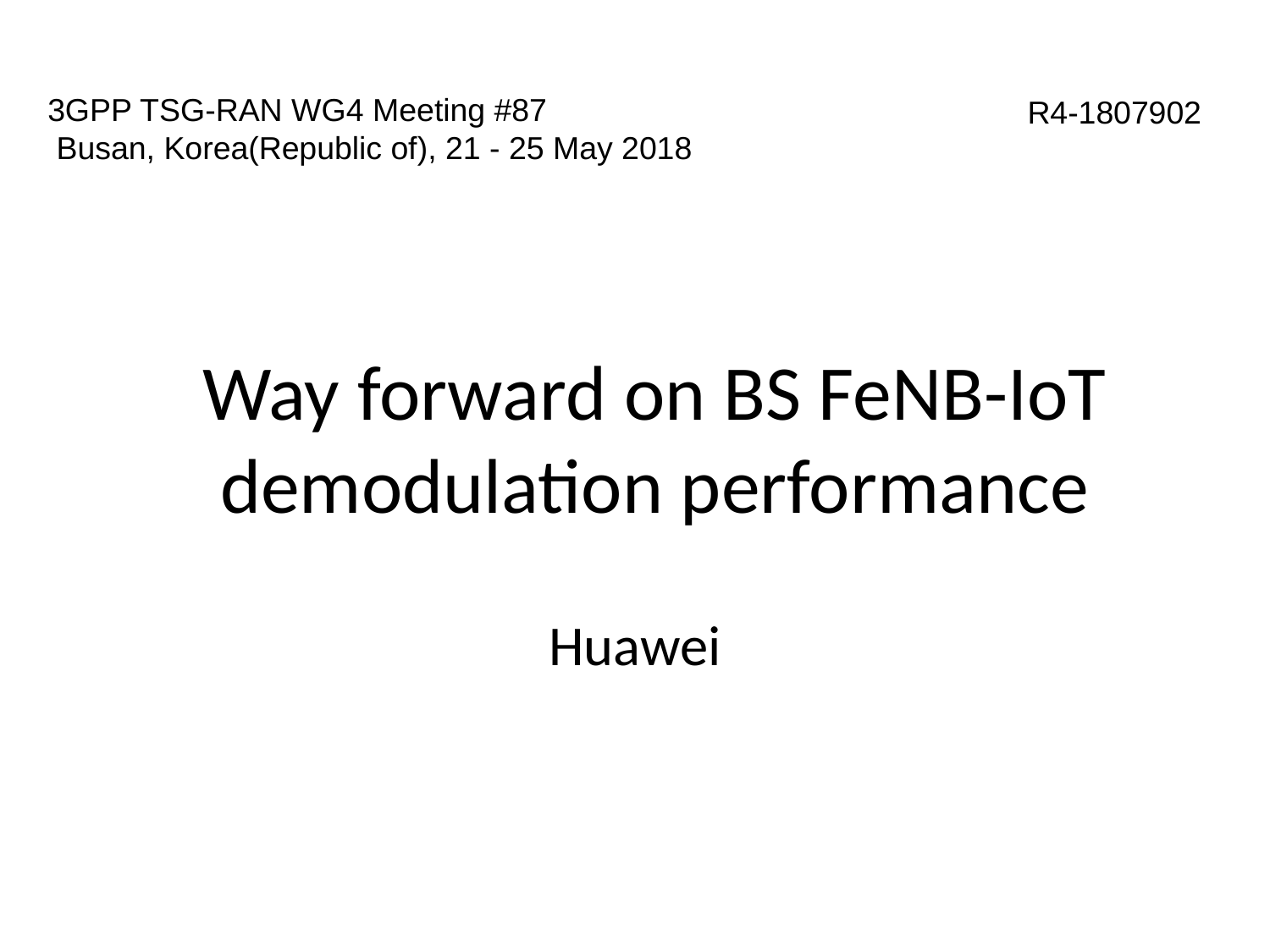

# 3GPP TSG-RAN WG4 Meeting #87 Busan, Korea(Republic of), 21 - 25 May 2018
R4-1807902
Way forward on BS FeNB-IoT demodulation performance
Huawei